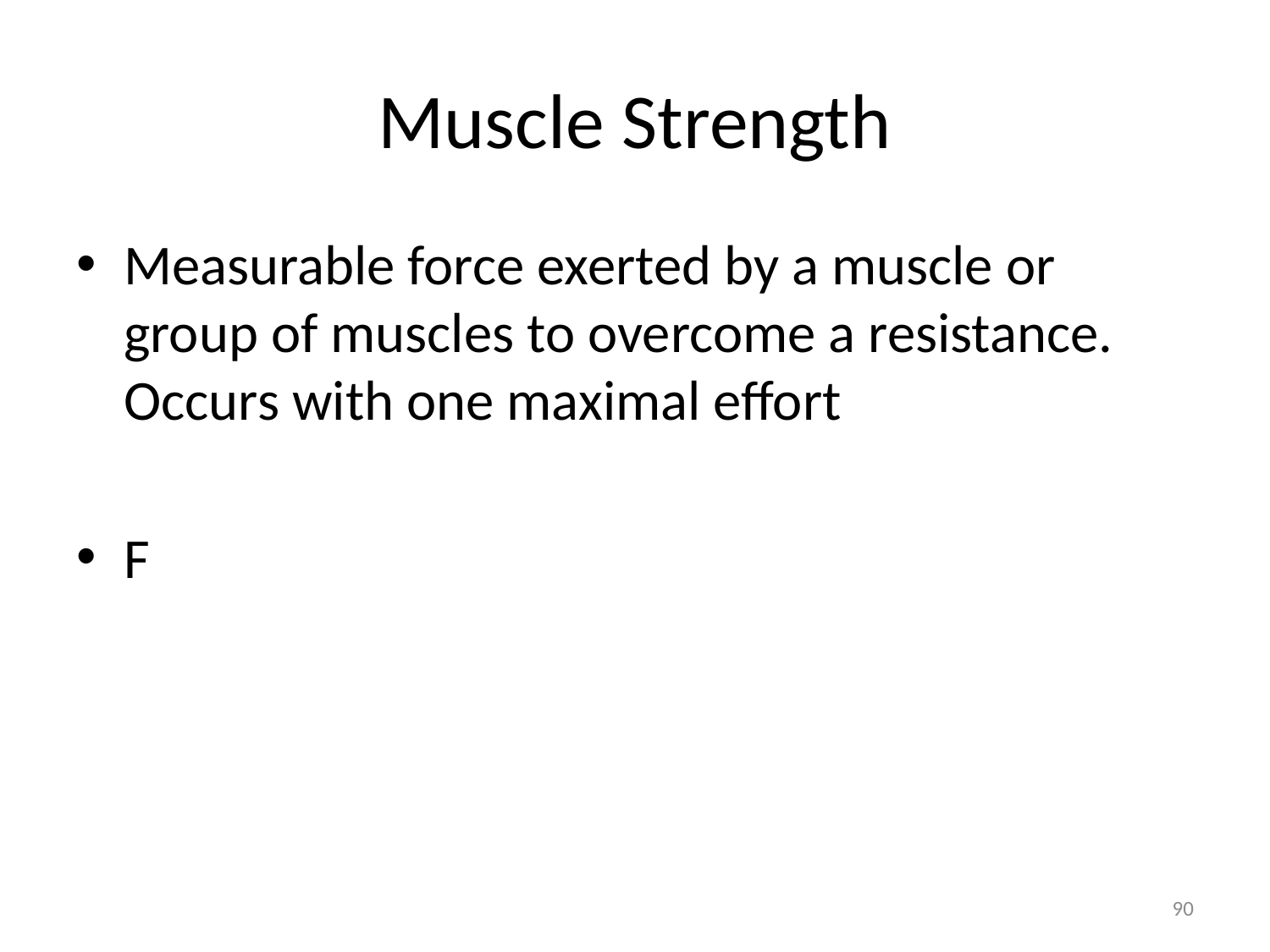

# Muscle Strength
Measurable force exerted by a muscle or group of muscles to overcome a resistance.  Occurs with one maximal effort

F
90